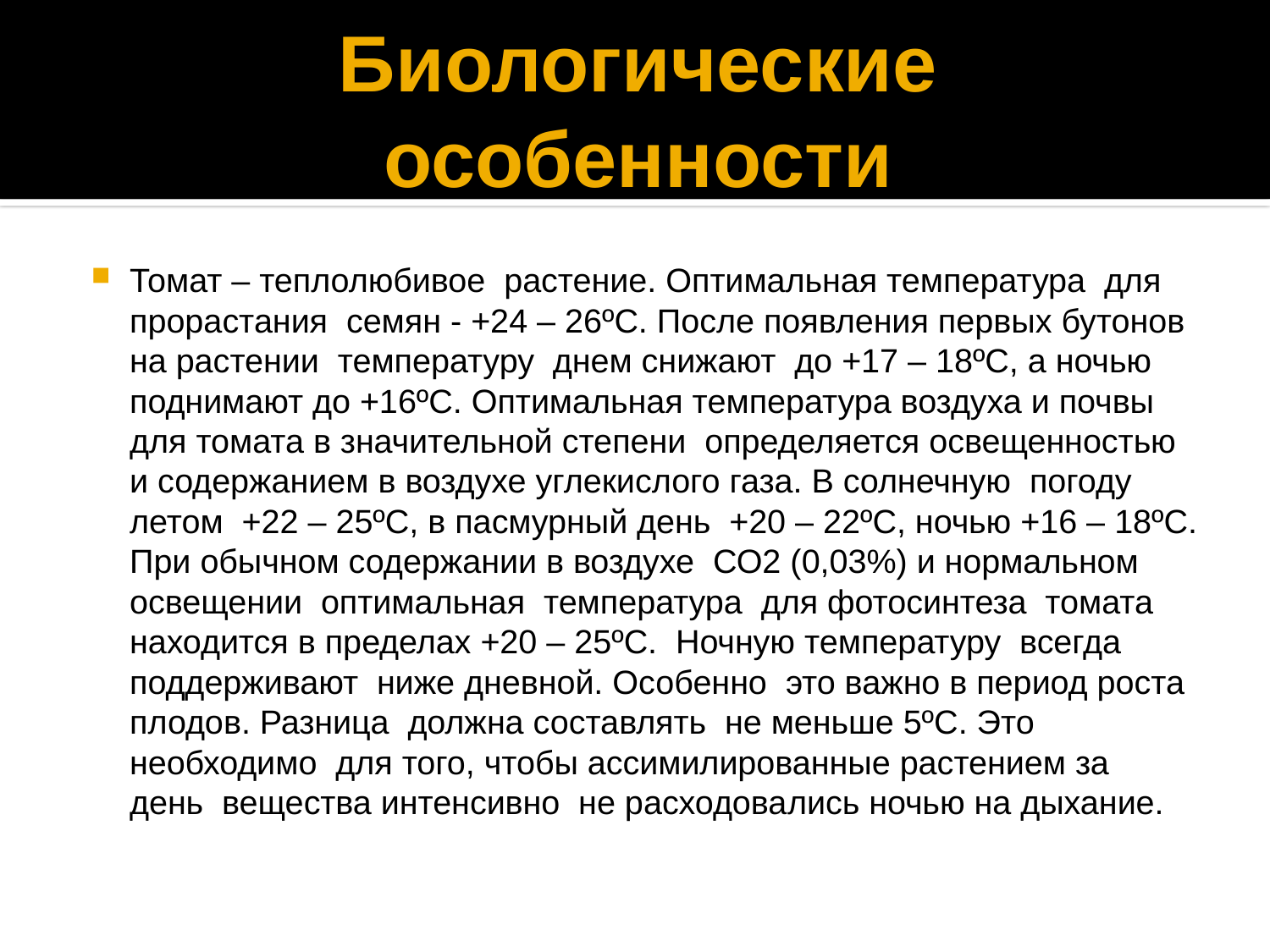

# Биологические особенности
Томат – теплолюбивое  растение. Оптимальная температура  для прорастания  семян - +24 – 26ºС. После появления первых бутонов на растении  температуру  днем снижают  до +17 – 18ºС, а ночью поднимают до +16ºС. Оптимальная температура воздуха и почвы для томата в значительной степени  определяется освещенностью  и содержанием в воздухе углекислого газа. В солнечную  погоду летом  +22 – 25ºС, в пасмурный день  +20 – 22ºС, ночью +16 – 18ºС. При обычном содержании в воздухе  СО2 (0,03%) и нормальном осве­щении  оптимальная  температура  для фотосинтеза  томата  находится в пределах +20 – 25ºС.  Ночную температуру  всегда поддерживают  ниже дневной. Особенно  это важно в период роста плодов. Разница  должна составлять  не меньше 5ºС. Это необходимо  для того, чтобы ассимилированные растением за день  вещества интенсивно  не расходова­лись ночью на дыхание.